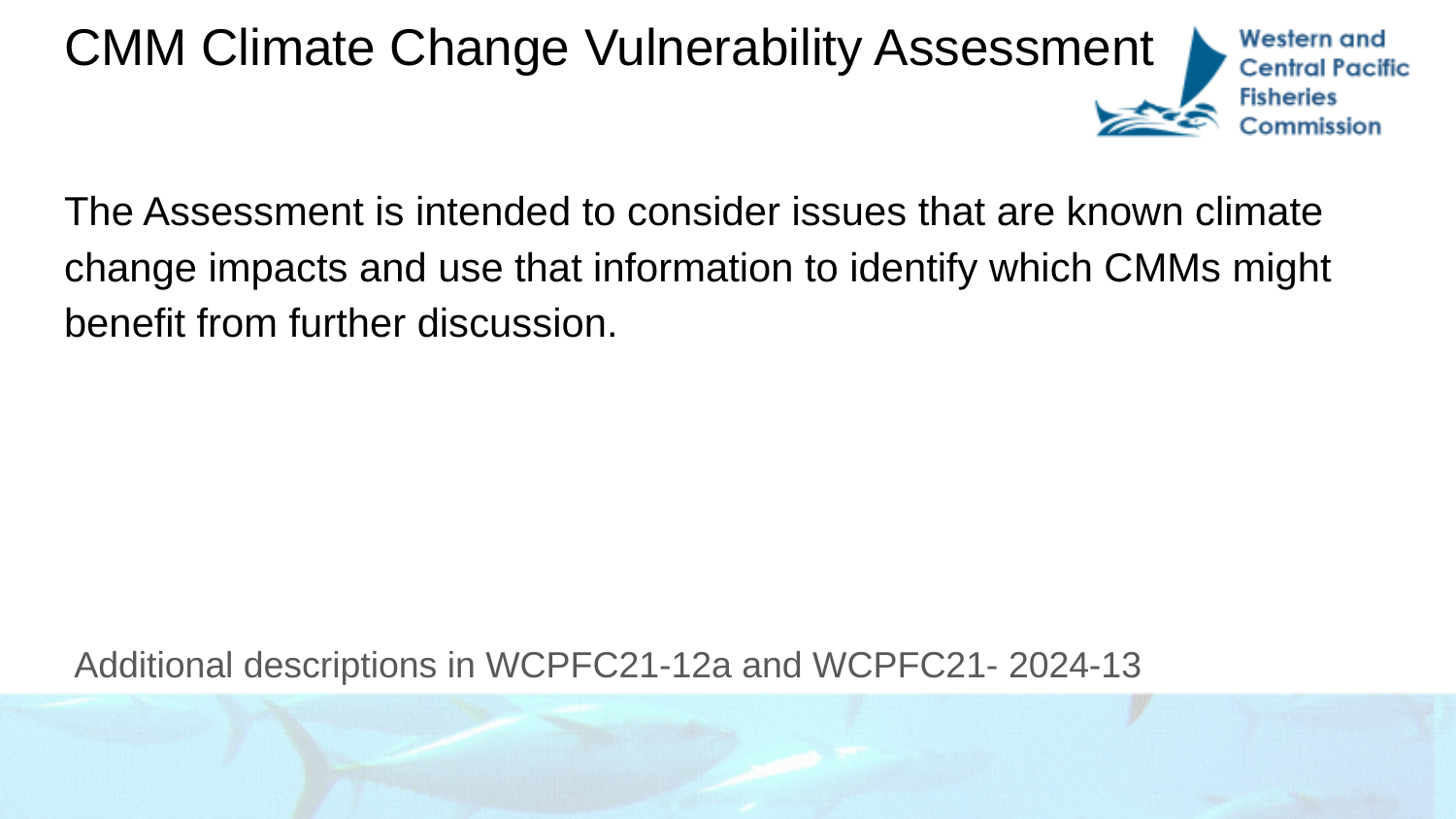

# CMM Climate Change Vulnerability Assessment
The Assessment is intended to consider issues that are known climate change impacts and use that information to identify which CMMs might benefit from further discussion.

Additional descriptions in WCPFC21-12a and WCPFC21- 2024-13